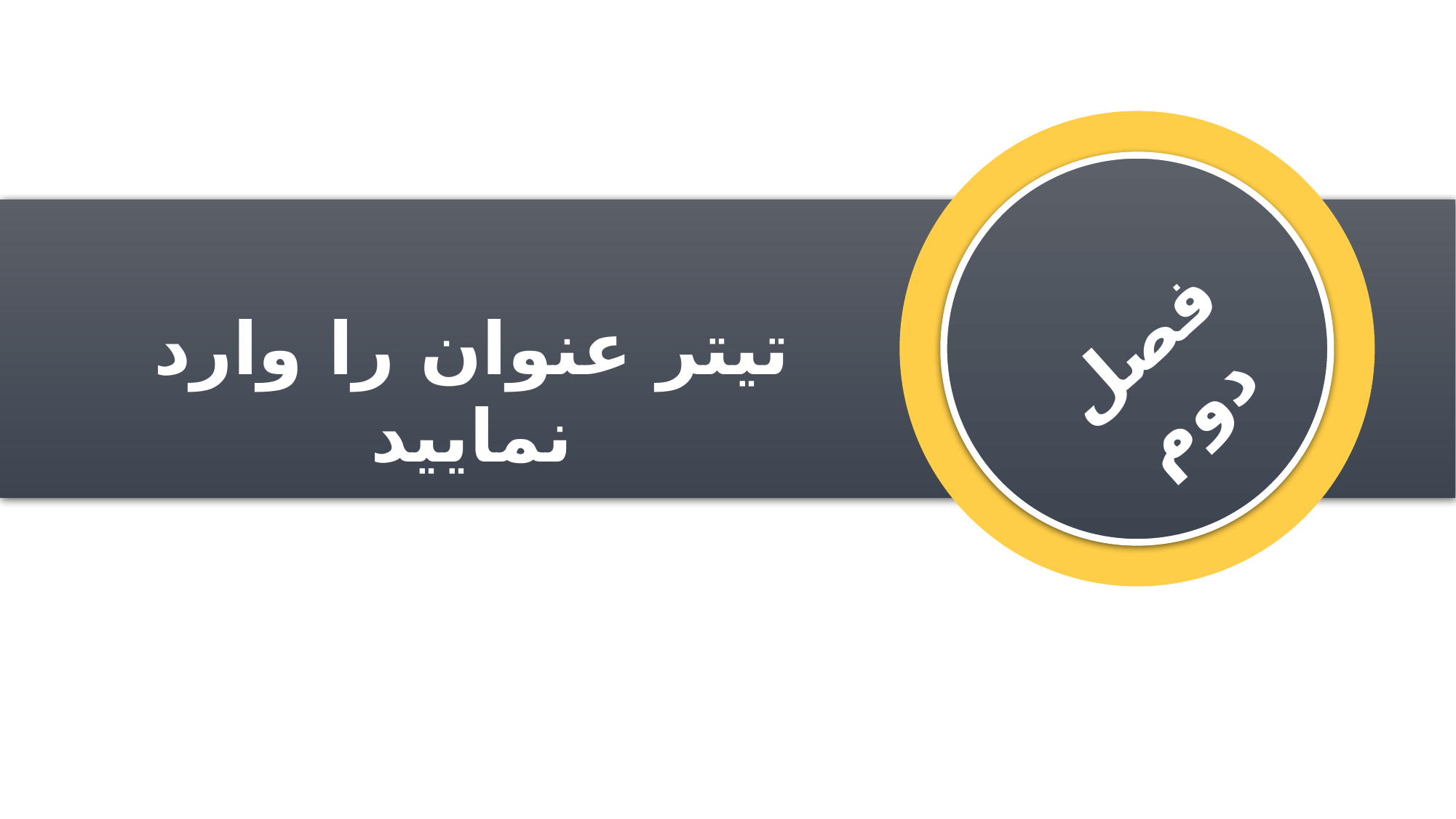

فصل دوم
تیتر عنوان را وارد نمایید